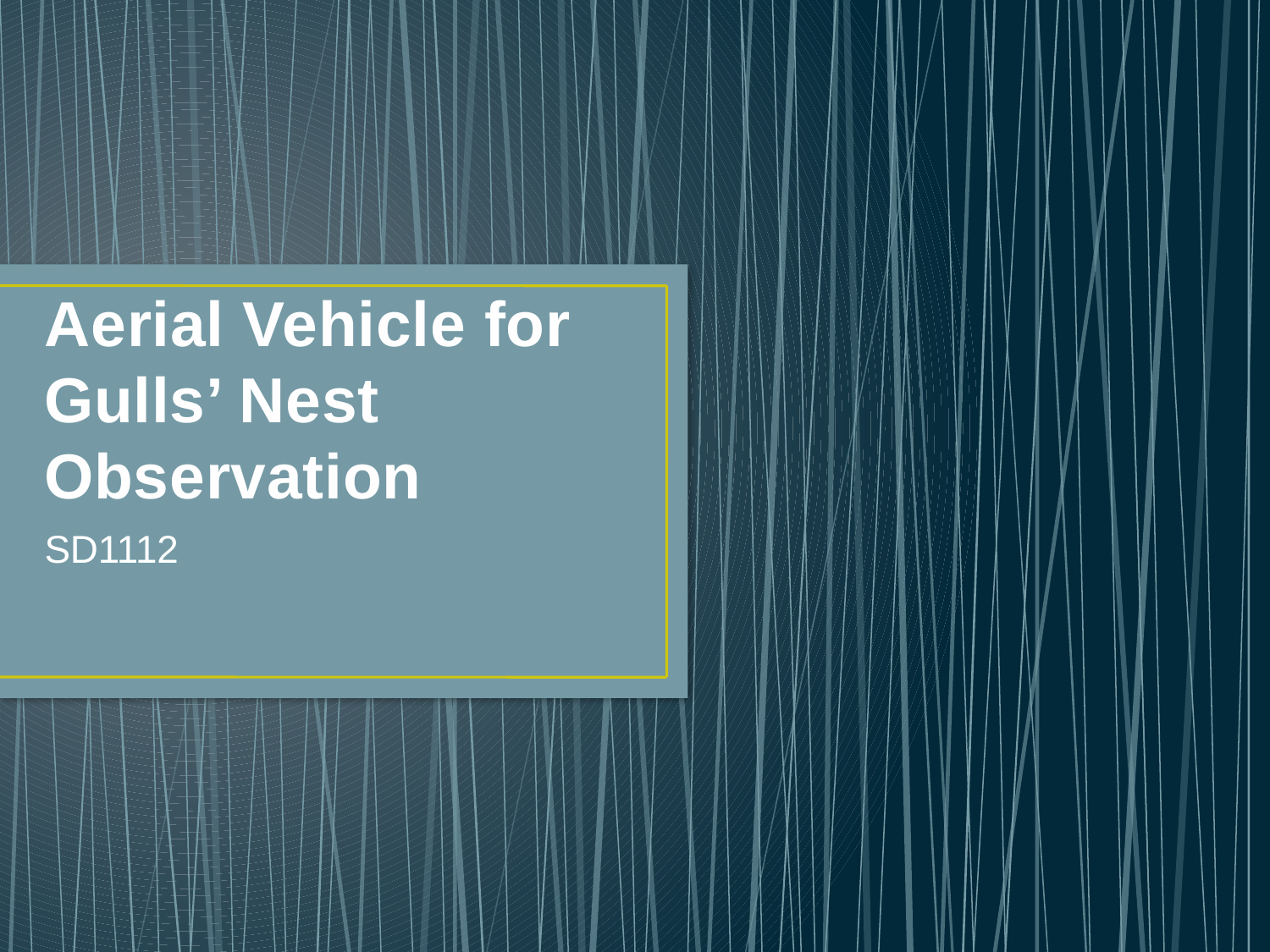

# Aerial Vehicle for Gulls’ Nest Observation
SD1112